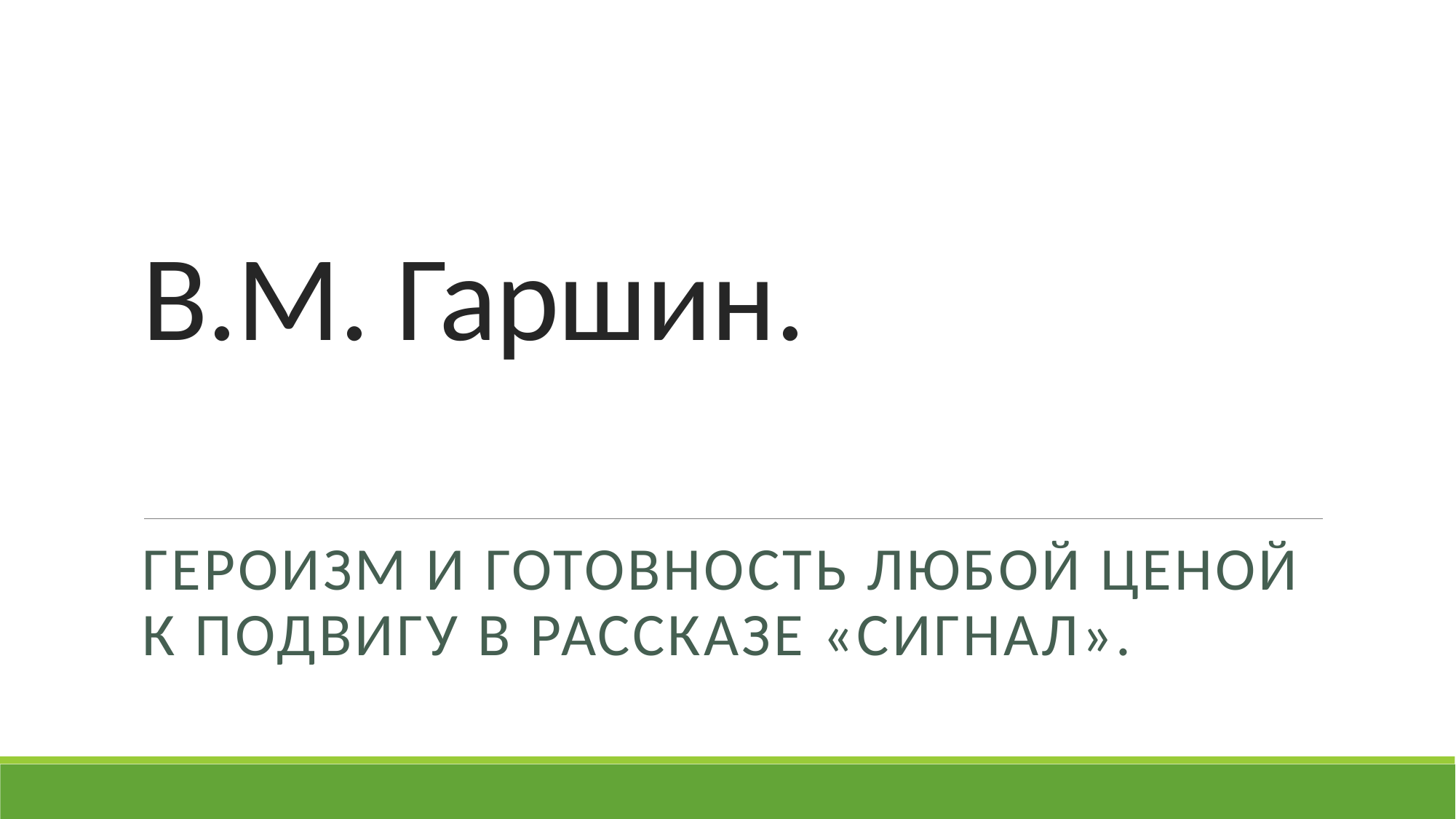

# В.М. Гаршин.
Героизм и готовность любой ценой к подвигу в рассказе «Сигнал».